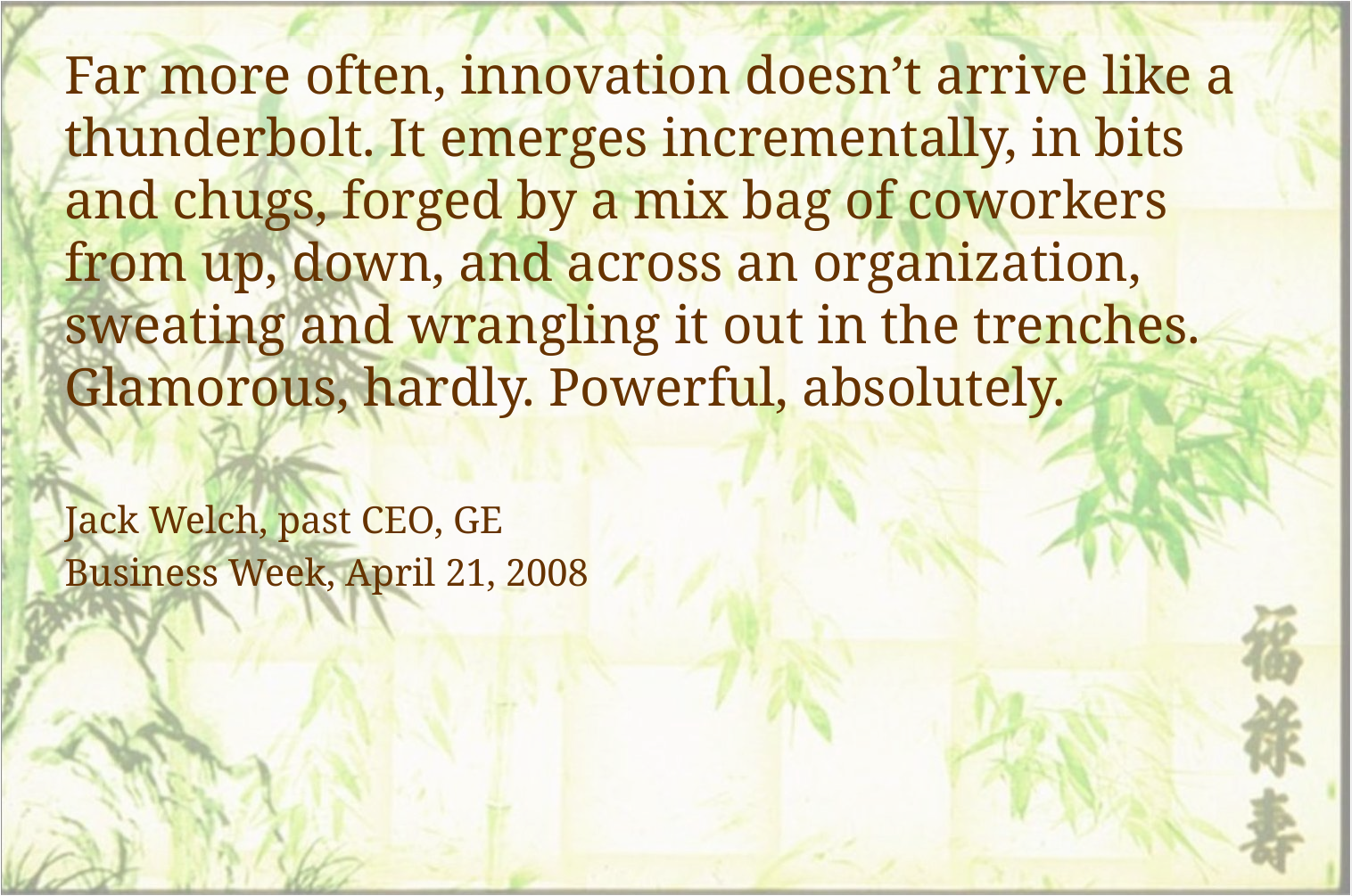

Far more often, innovation doesn’t arrive like a thunderbolt. It emerges incrementally, in bits and chugs, forged by a mix bag of coworkers from up, down, and across an organization, sweating and wrangling it out in the trenches. Glamorous, hardly. Powerful, absolutely.

Jack Welch, past CEO, GE
Business Week, April 21, 2008